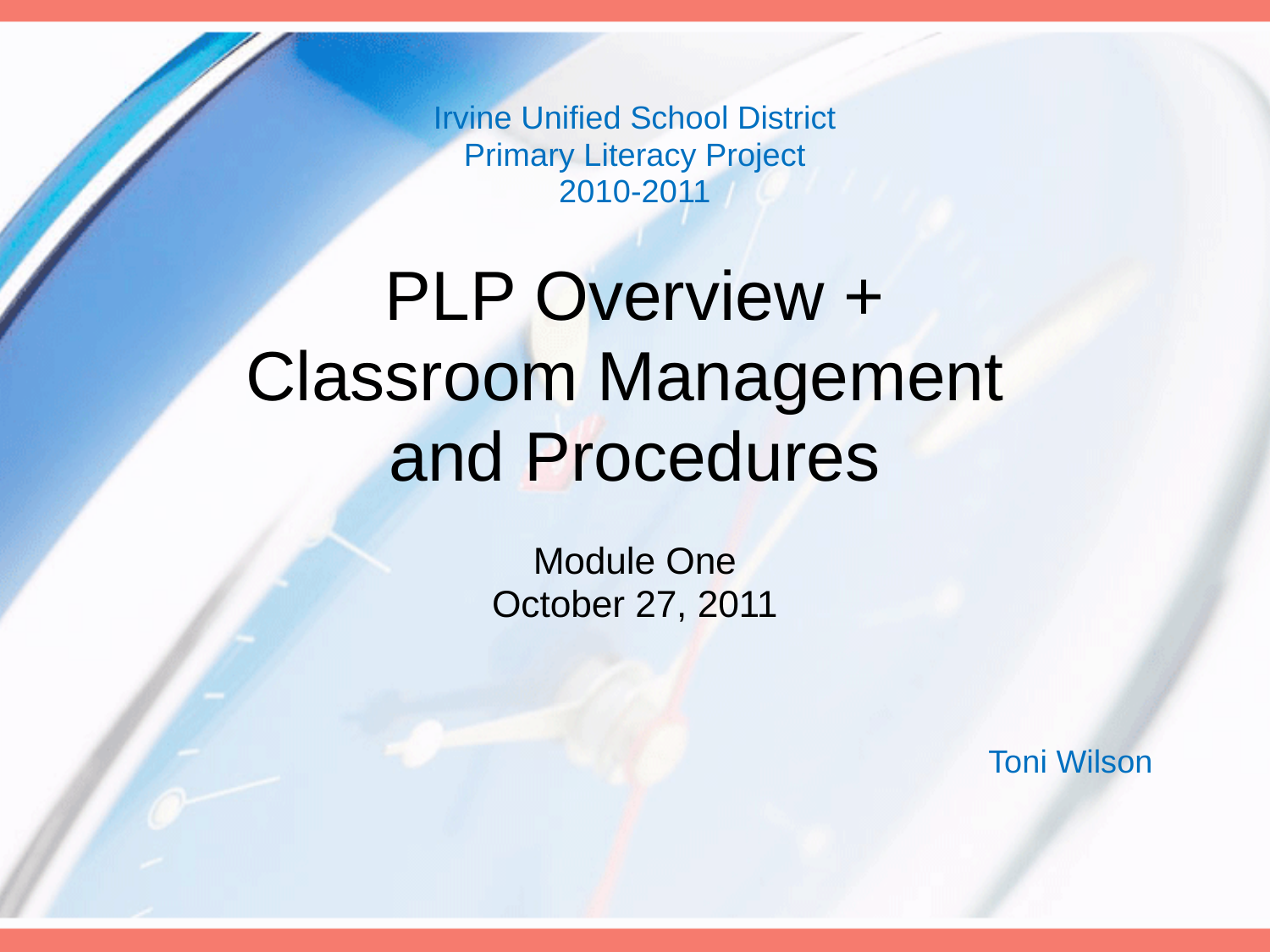

Irvine Unified School District
Primary Literacy Project
2010-2011

PLP Overview +
Classroom Management
and Procedures

Module One
October 27, 2011

Toni Wilson